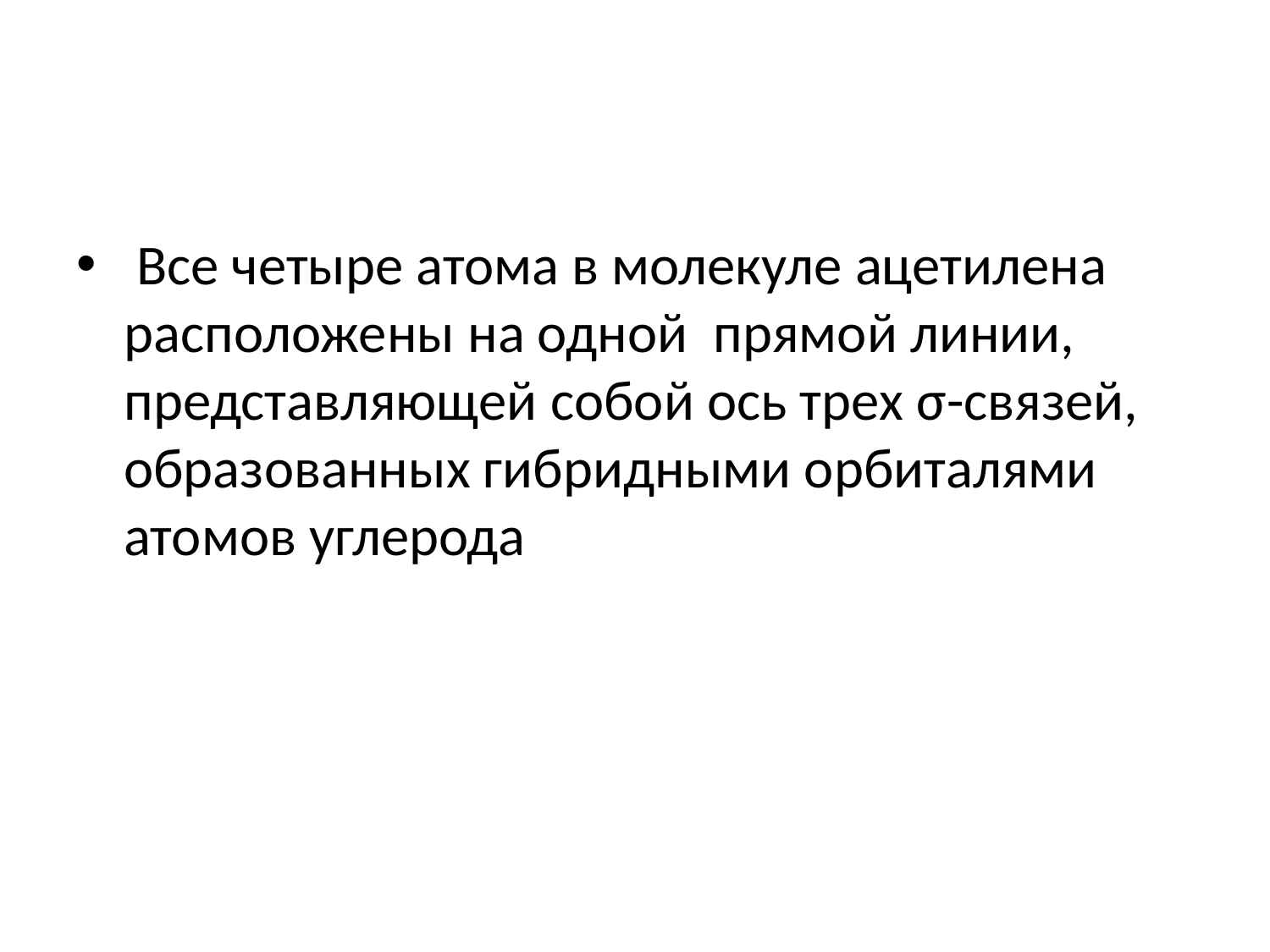

Все четыре атома в молекуле ацетилена расположены на одной  прямой линии, представляющей собой ось трех σ-связей,  образованных гибридными орбиталями атомов углерода